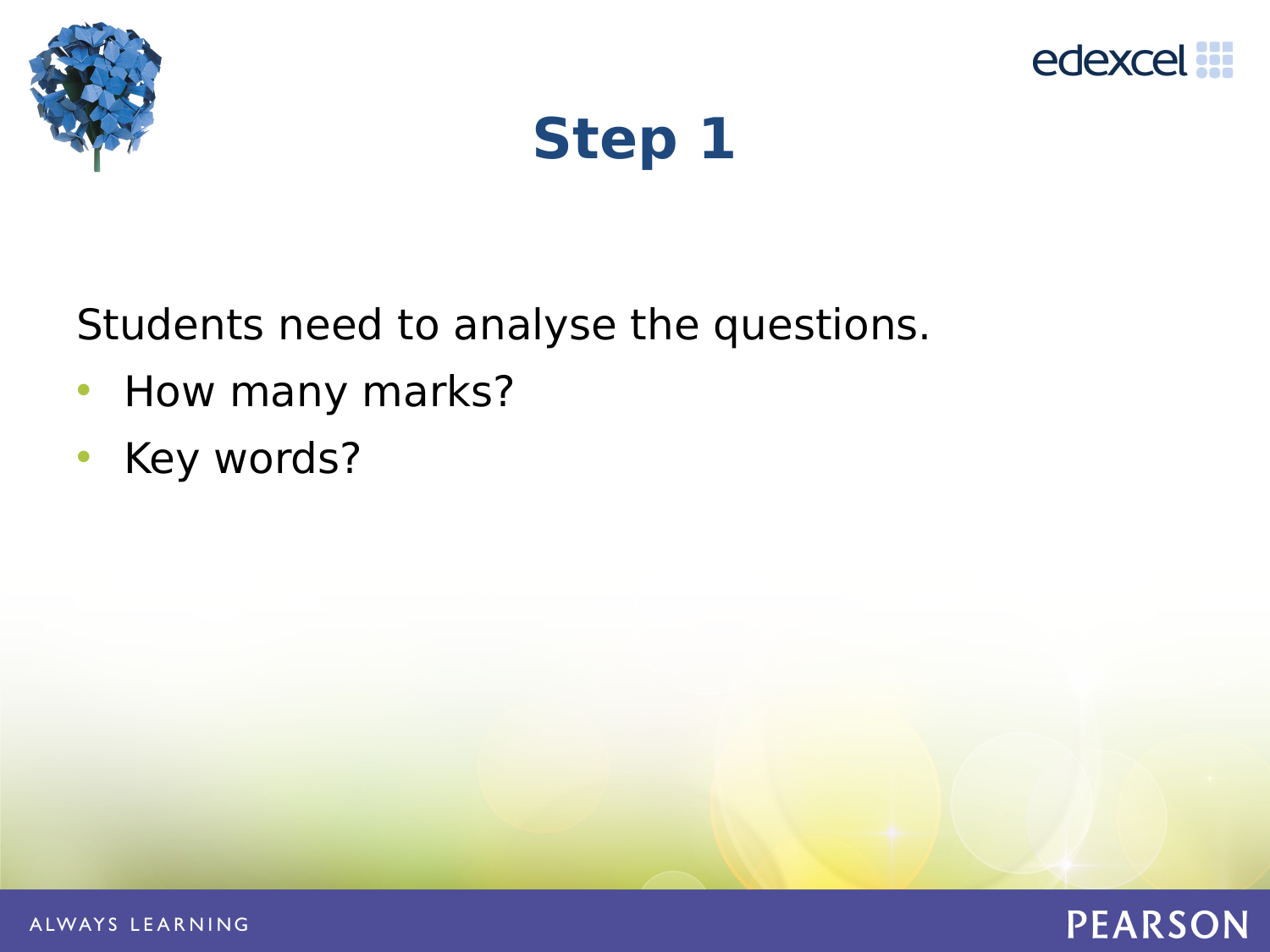

# Step 1
Students need to analyse the questions.
How many marks?
Key words?